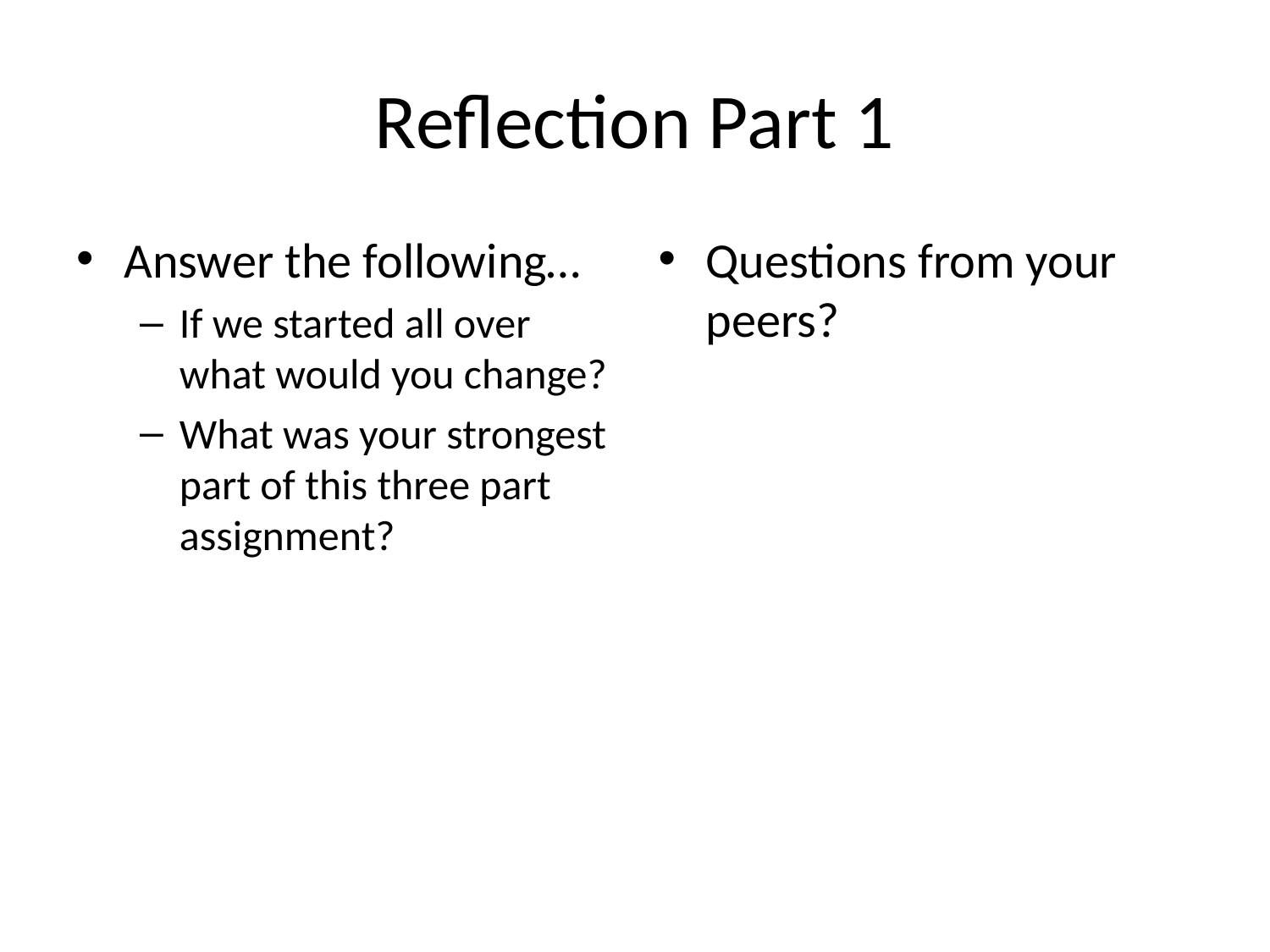

# Reflection Part 1
Answer the following…
If we started all over what would you change?
What was your strongest part of this three part assignment?
Questions from your peers?